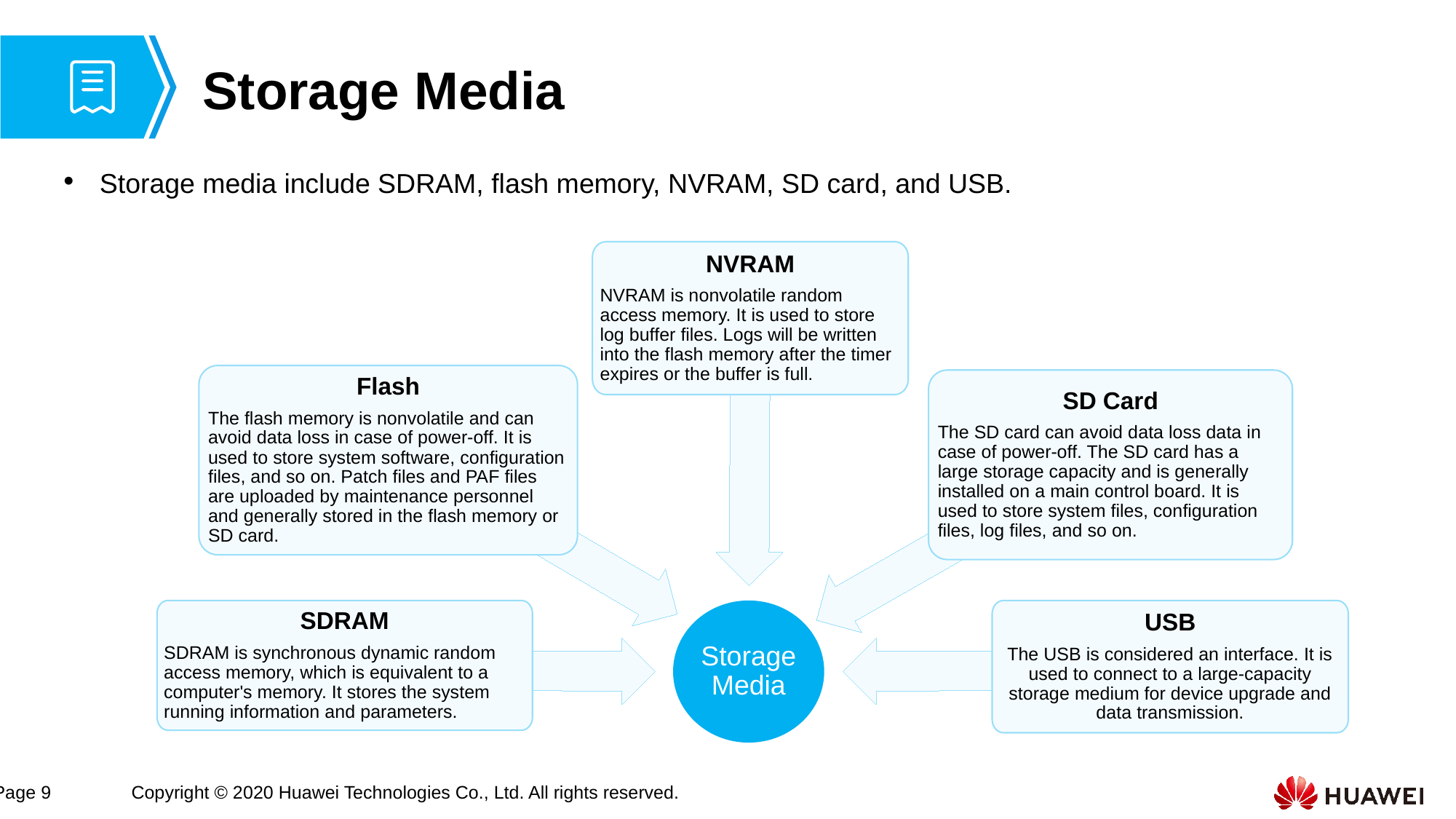

# Storage Media
Storage media include SDRAM, flash memory, NVRAM, SD card, and USB.
NVRAM
NVRAM is nonvolatile random access memory. It is used to store log buffer files. Logs will be written into the flash memory after the timer expires or the buffer is full.
Flash
The flash memory is nonvolatile and can avoid data loss in case of power-off. It is used to store system software, configuration files, and so on. Patch files and PAF files are uploaded by maintenance personnel and generally stored in the flash memory or SD card.
SD Card
The SD card can avoid data loss data in case of power-off. The SD card has a large storage capacity and is generally installed on a main control board. It is used to store system files, configuration files, log files, and so on.

SDRAM
SDRAM is synchronous dynamic random access memory, which is equivalent to a computer's memory. It stores the system running information and parameters.
Storage Media
USB
The USB is considered an interface. It is used to connect to a large-capacity storage medium for device upgrade and data transmission.